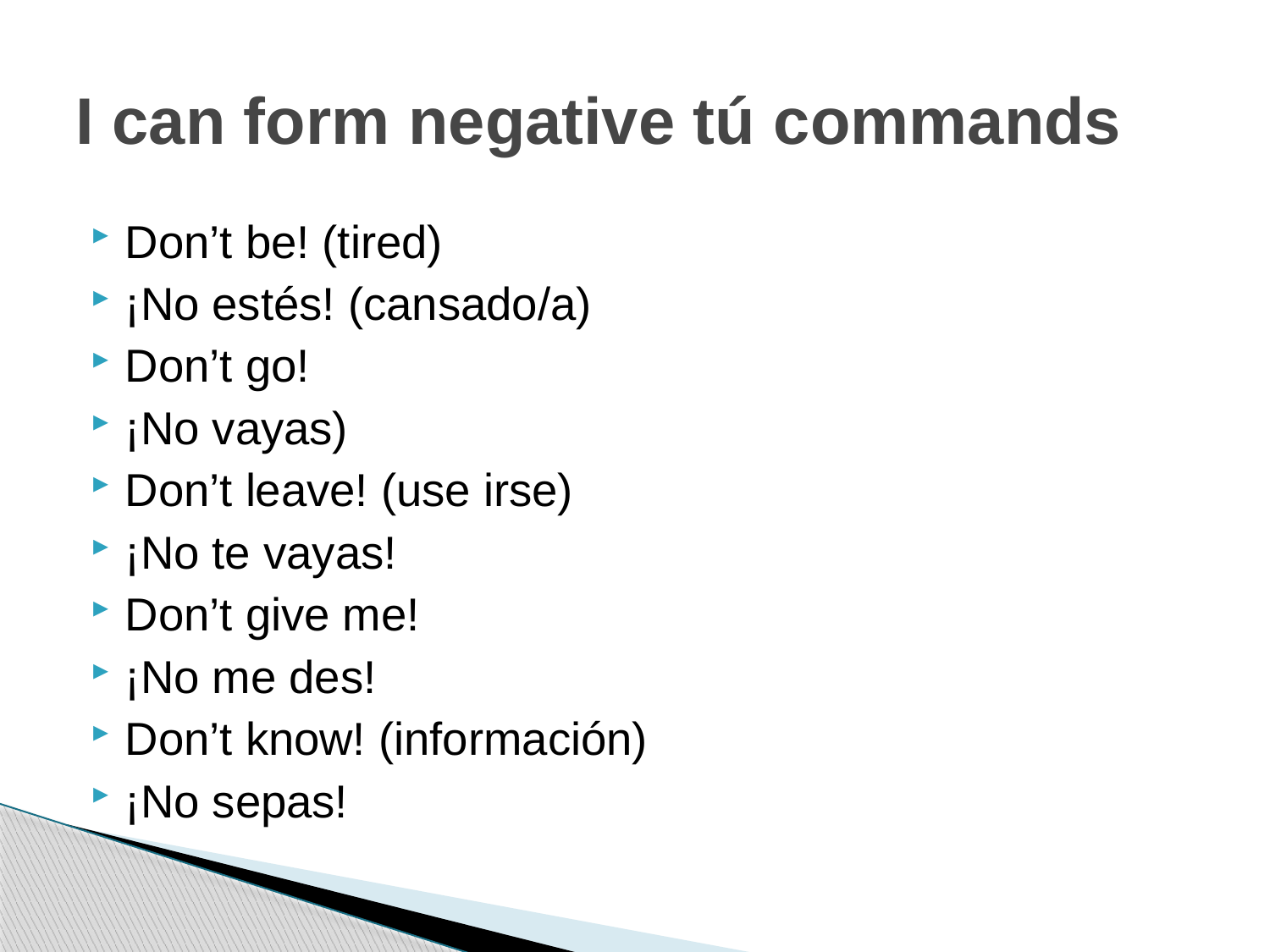

# I can form negative tú commands
Don’t be! (tired)
¡No estés! (cansado/a)
Don’t go!
¡No vayas)
Don’t leave! (use irse)
¡No te vayas!
Don’t give me!
¡No me des!
Don’t know! (información)
¡No sepas!